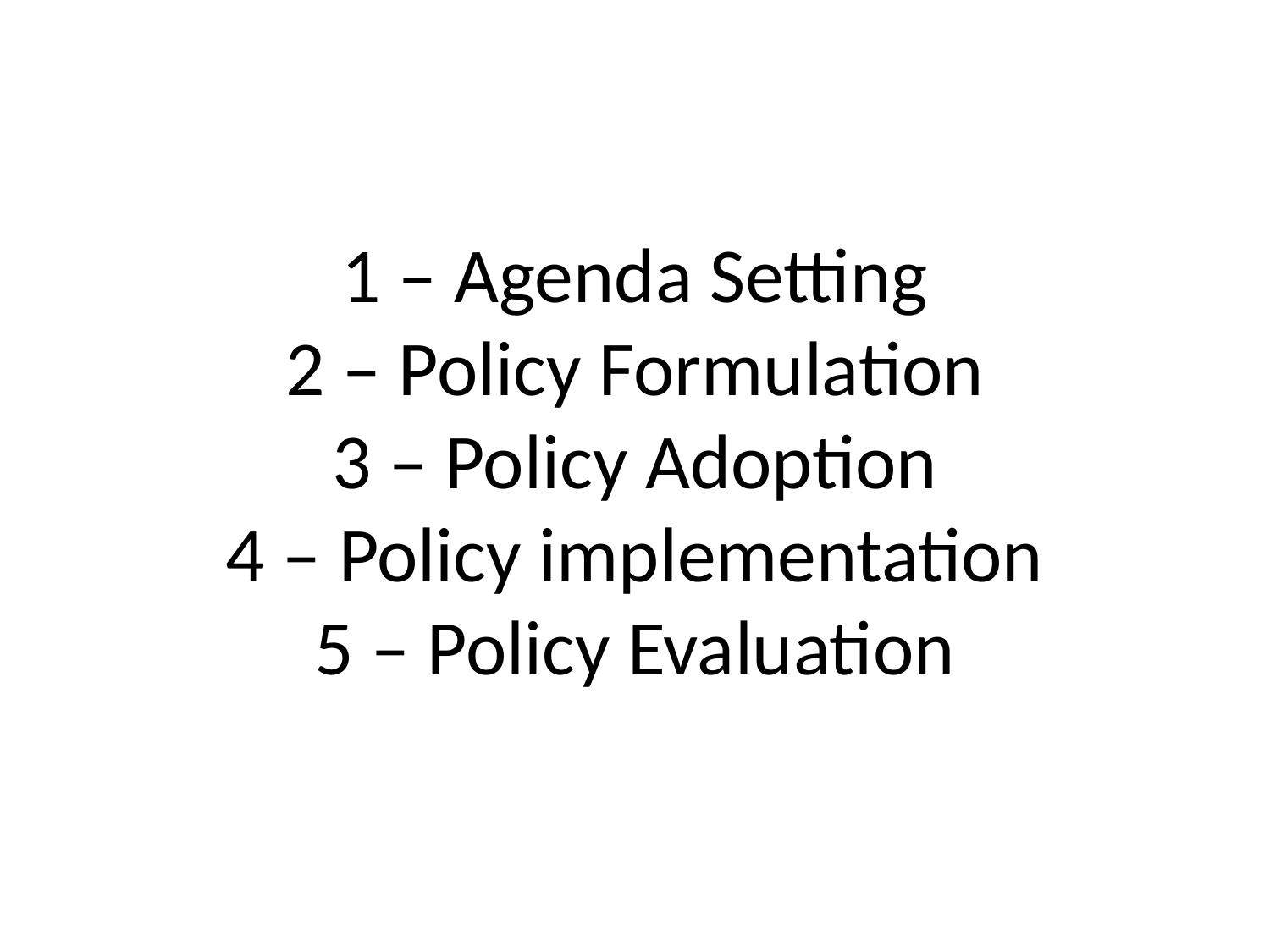

# 1 – Agenda Setting 2 – Policy Formulation 3 – Policy Adoption 4 – Policy implementation 5 – Policy Evaluation